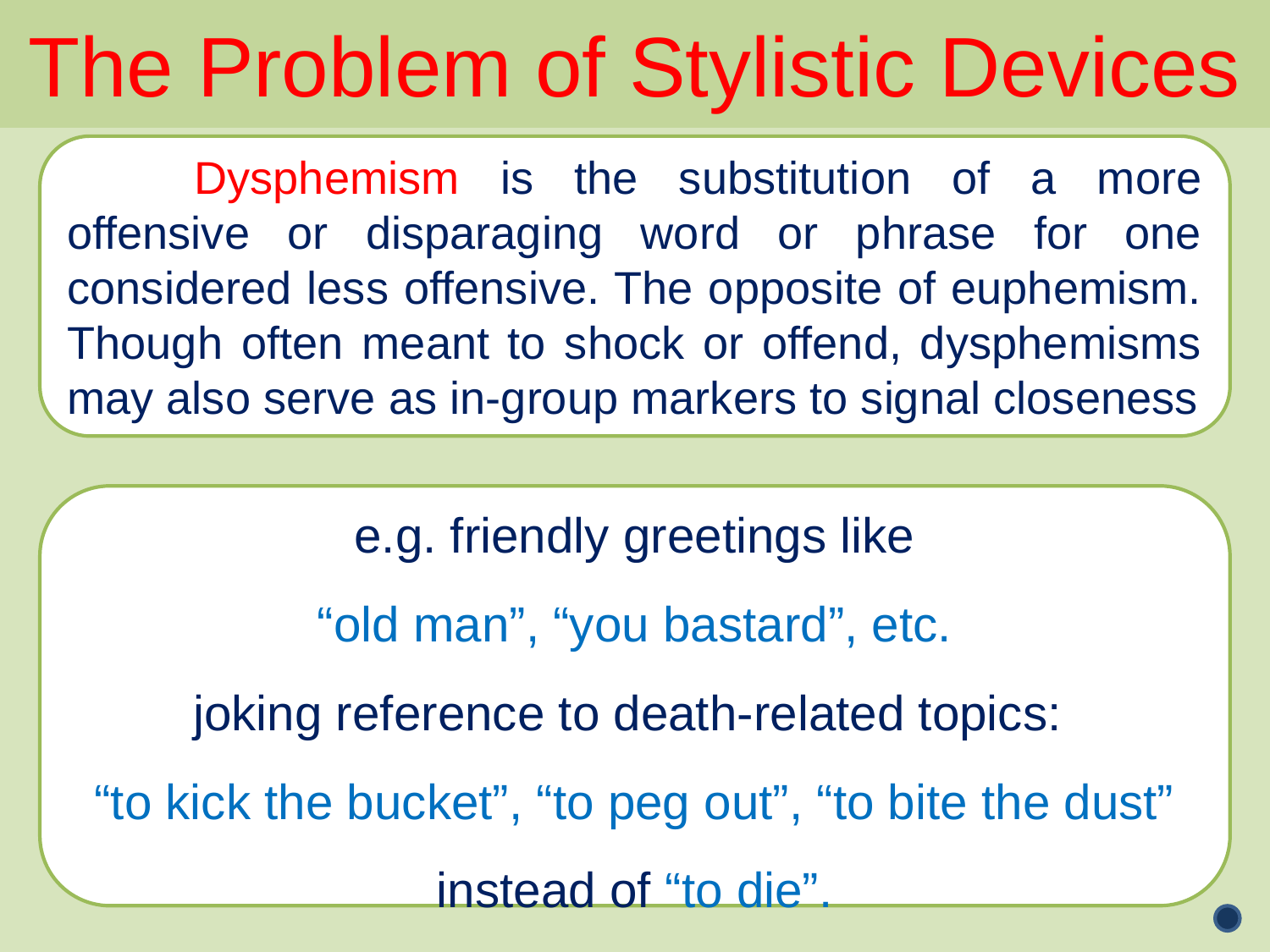

The Problem of Stylistic Devices

	Dysphemism is the substitution of a more offensive or disparaging word or phrase for one considered less offensive. The opposite of euphemism. Though often meant to shock or offend, dysphemisms may also serve as in-group markers to signal closeness

e.g. friendly greetings like
 “old man”, “you bastard”, etc.
joking reference to death-related topics:
“to kick the bucket”, “to peg out”, “to bite the dust”
instead of “to die”.